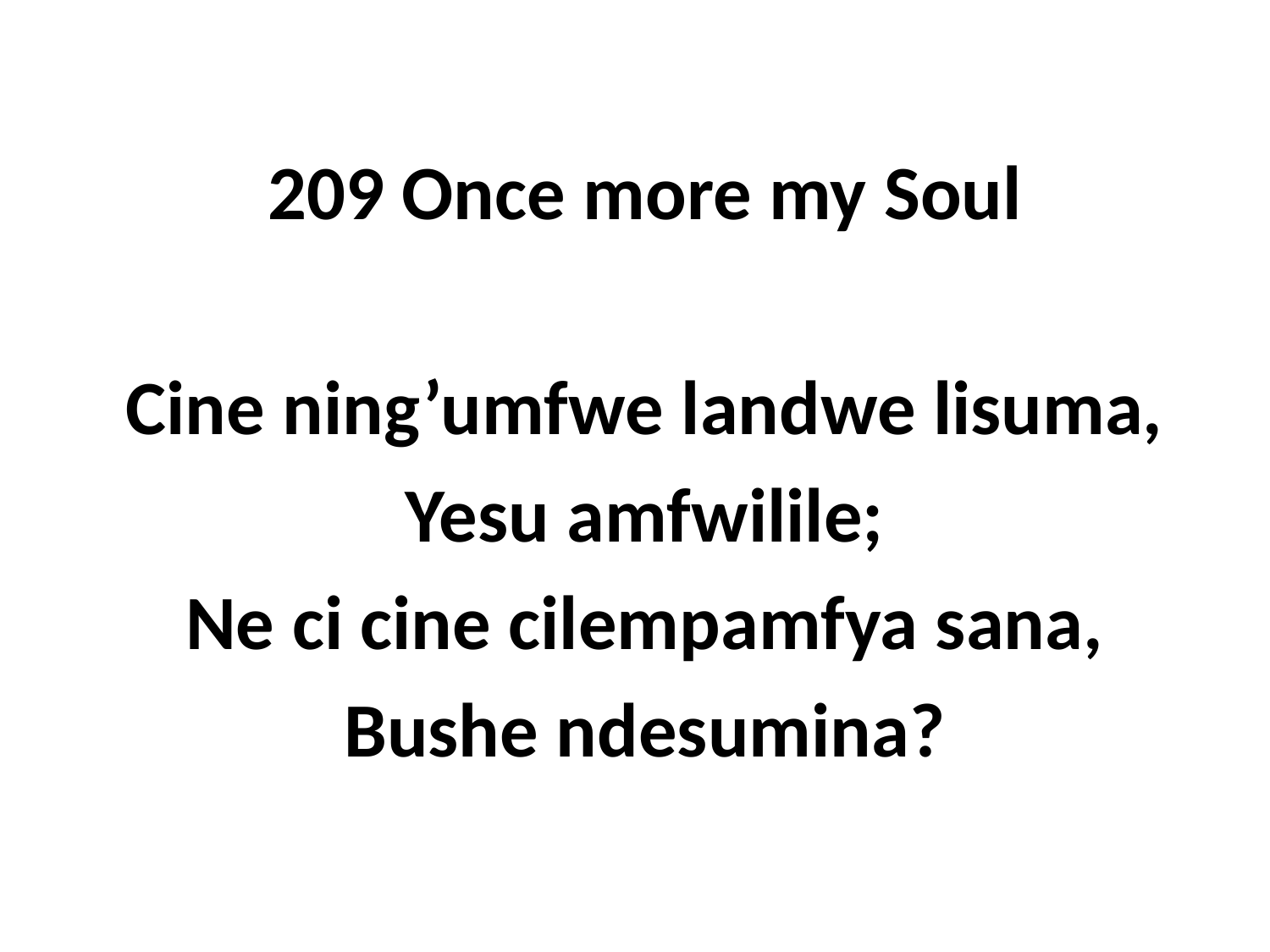

209 Once more my Soul

Cine ning’umfwe landwe lisuma,
Yesu amfwilile;
Ne ci cine cilempamfya sana,
Bushe ndesumina?